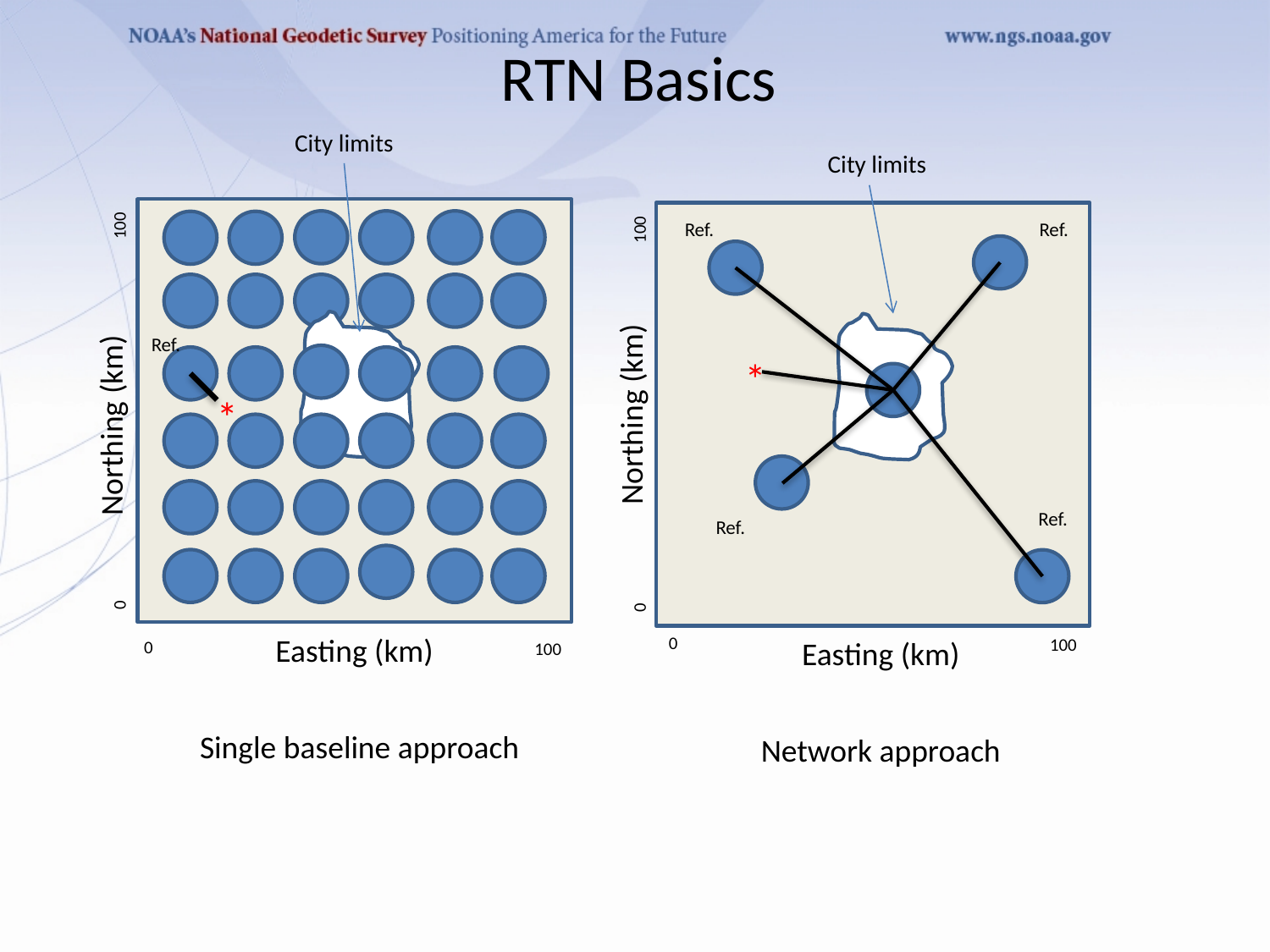

RTN Basics
City limits
City limits

100

Ref.

Ref.
100

Ref.

*

*
Northing (km)
Northing (km)

Ref.
Ref.

0
0
Easting (km)
0
Easting (km)
100
0
100
Single baseline approach
Network approach